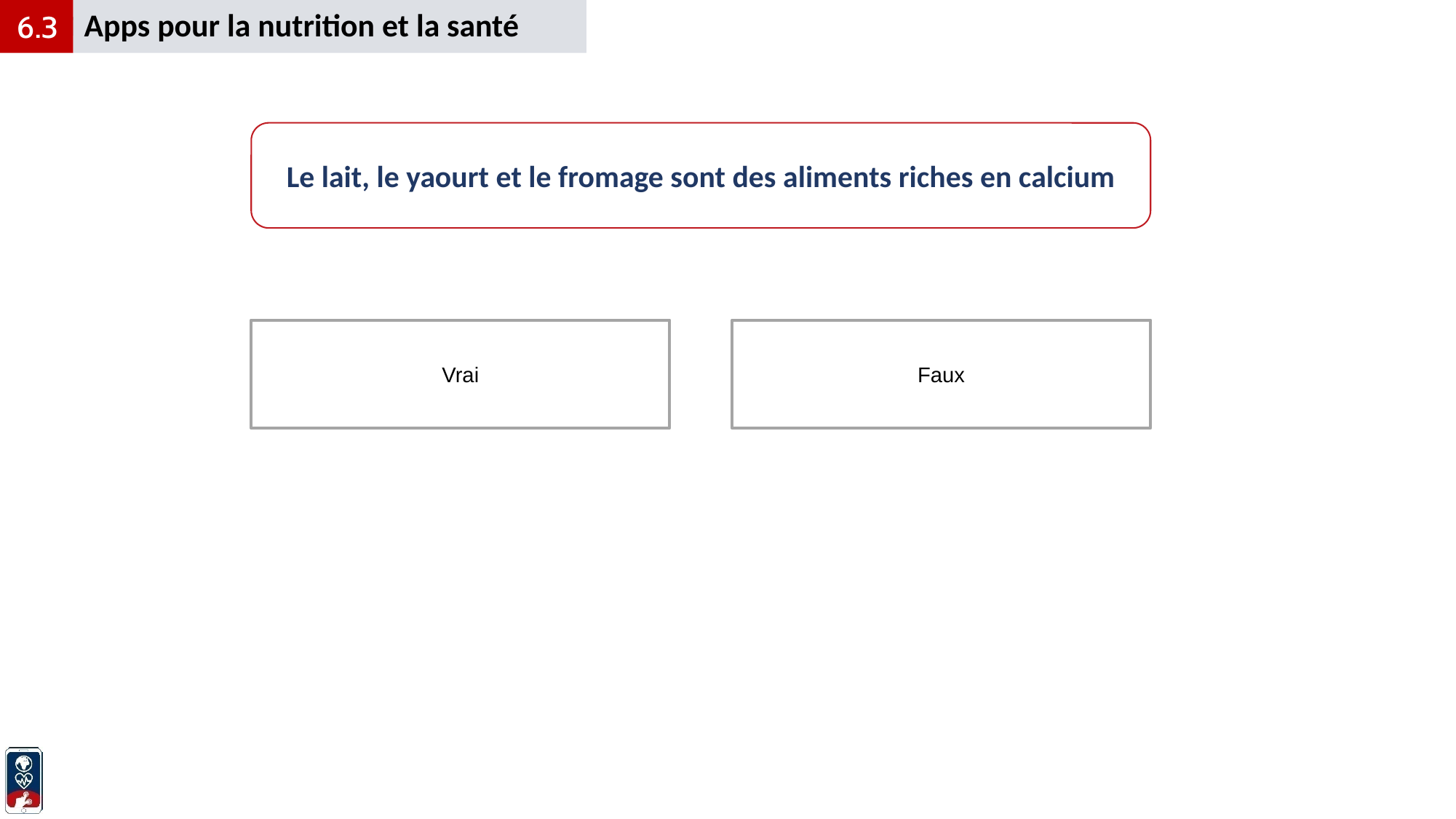

Apps pour la nutrition et la santé
6.3
Le lait, le yaourt et le fromage sont des aliments riches en calcium
Faux
Vrai